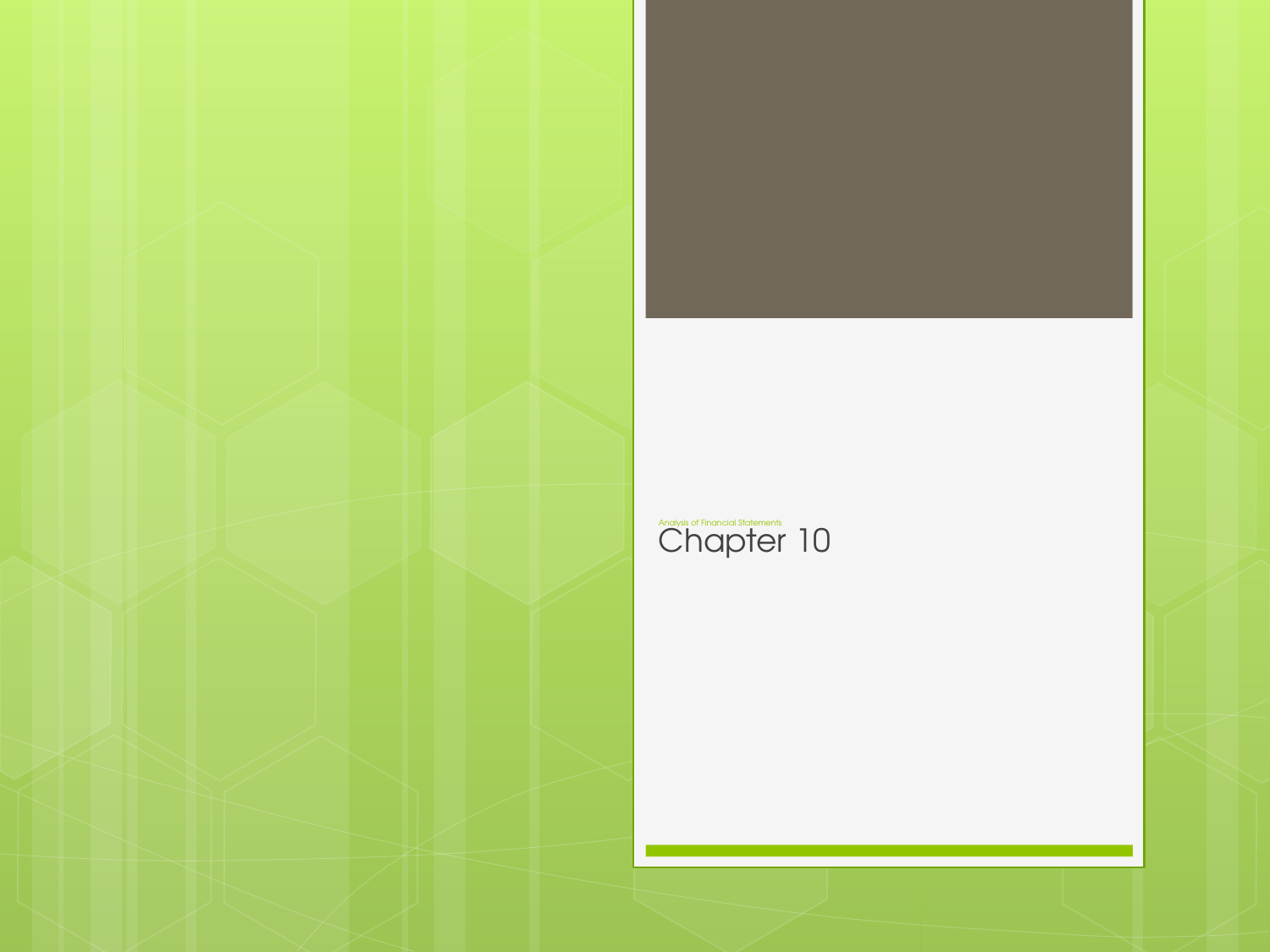

# Analysis of Financial Statements
Chapter 10